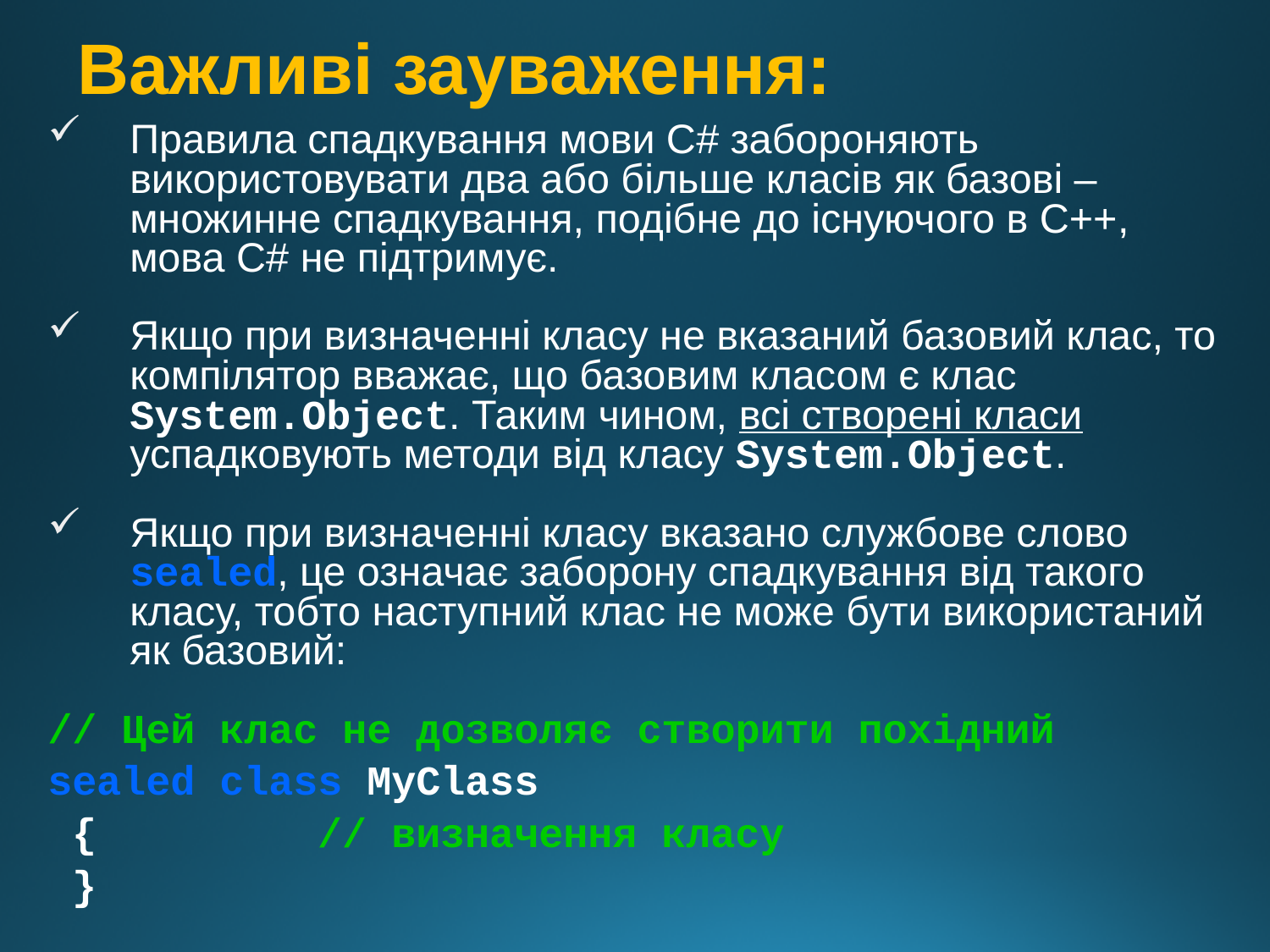

# Важливі зауваження:
Правила спадкування мови С# забороняють використовувати два або більше класів як базові – множинне спадкування, подібне до існуючого в С++, мова С# не підтримує.

Якщо при визначенні класу не вказаний базовий клас, то компілятор вважає, що базовим класом є клас System.Object. Таким чином, всі створені класи успадковують методи від класу System.Object.

Якщо при визначенні класу вказано службове слово sealed, це означає заборону спадкування від такого класу, тобто наступний клас не може бути використаний як базовий:

// Цей клас не дозволяє створити похідний
sealed class MyClass
 {         // визначення класу
 }